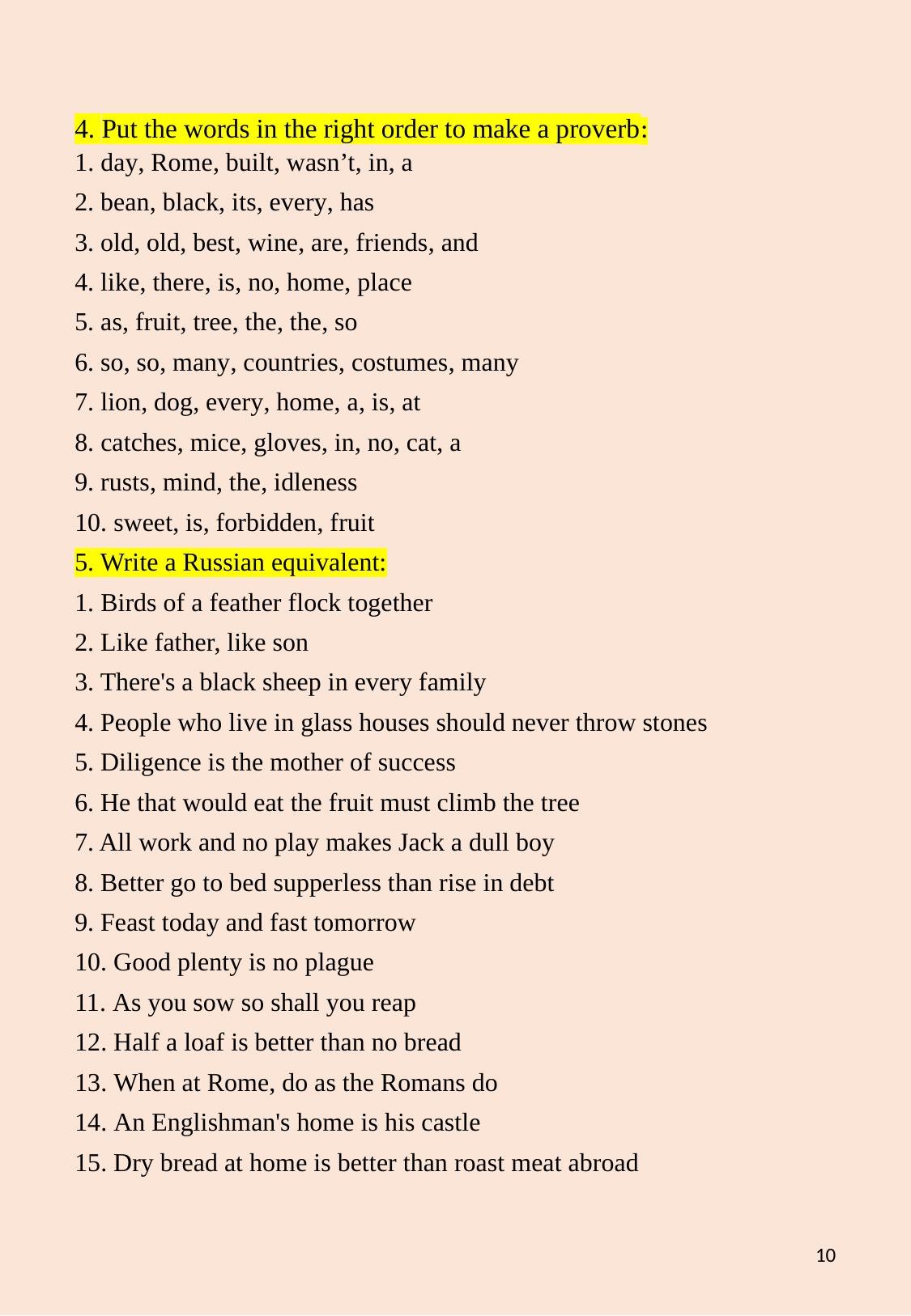

# 4. Put the words in the right order to make a proverb:
1. day, Rome, built, wasn’t, in, a
2. bean, black, its, every, has
3. old, old, best, wine, are, friends, and
4. like, there, is, no, home, place
5. as, fruit, tree, the, the, so
6. so, so, many, countries, costumes, many
7. lion, dog, every, home, a, is, at
8. catches, mice, gloves, in, no, cat, a
9. rusts, mind, the, idleness
10. sweet, is, forbidden, fruit
5. Write a Russian equivalent:
1. Birds of a feather flock together
2. Like father, like son
3. There's a black sheep in every family
4. People who live in glass houses should never throw stones
5. Diligence is the mother of success
6. He that would eat the fruit must climb the tree
7. All work and no play makes Jack a dull boy
8. Better go to bed supperless than rise in debt
9. Feast today and fast tomorrow
10. Good plenty is no plague
11. As you sow so shall you reap
12. Half a loaf is better than no bread
13. When at Rome, do as the Romans do
14. An Englishman's home is his castle
15. Dry bread at home is better than roast meat abroad

10